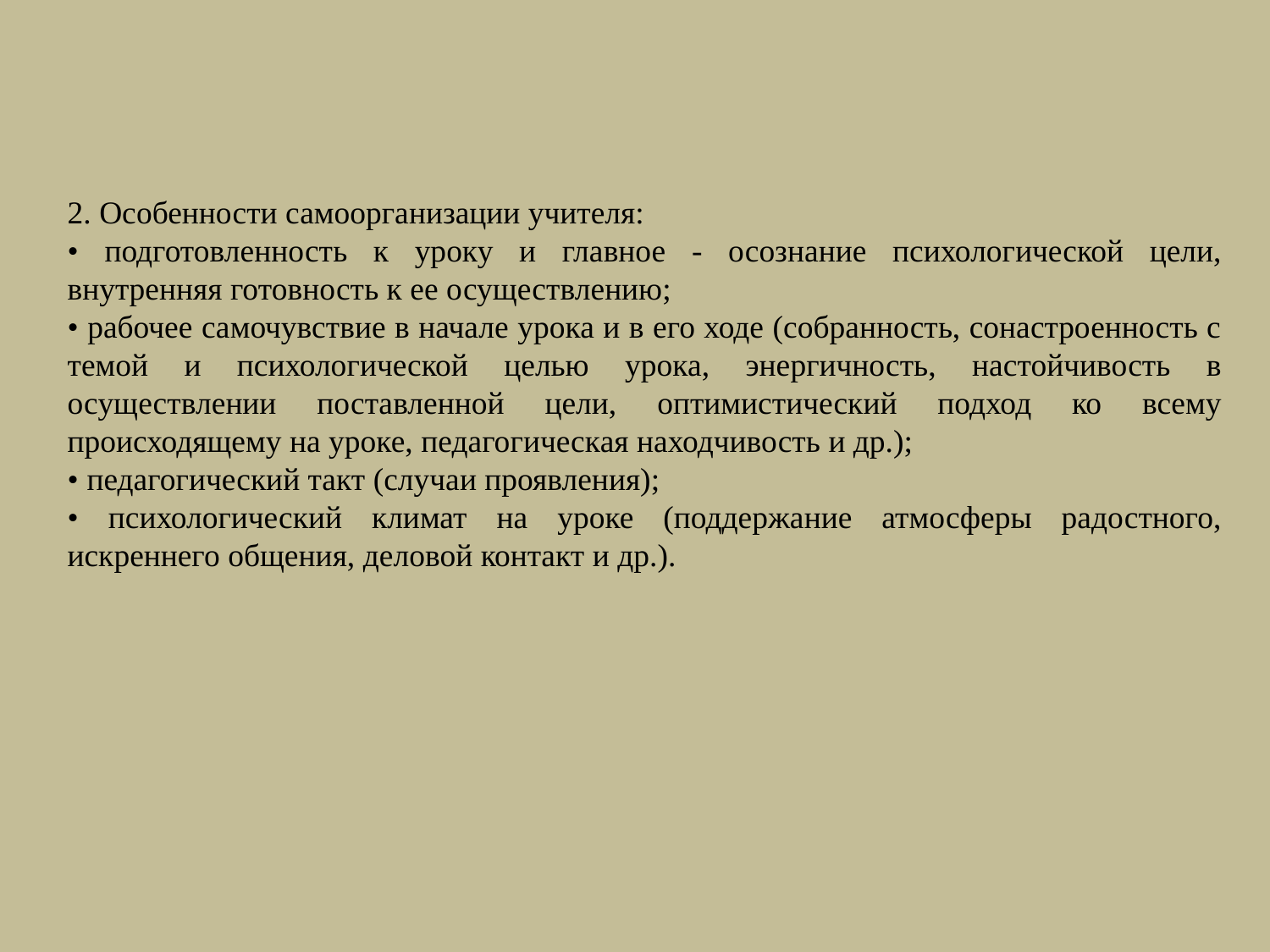

2. Особенности самоорганизации учителя:
• подготовленность к уроку и главное - осознание психологической цели, внутренняя готовность к ее осуществлению;
• рабочее самочувствие в начале урока и в его ходе (собранность, сонастроенность с темой и психологической целью урока, энергичность, настойчивость в осуществлении поставленной цели, оптимистический подход ко всему происходящему на уроке, педагогическая находчивость и др.);
• педагогический такт (случаи проявления);
• психологический климат на уроке (поддержание атмосферы радостного, искреннего общения, деловой контакт и др.).